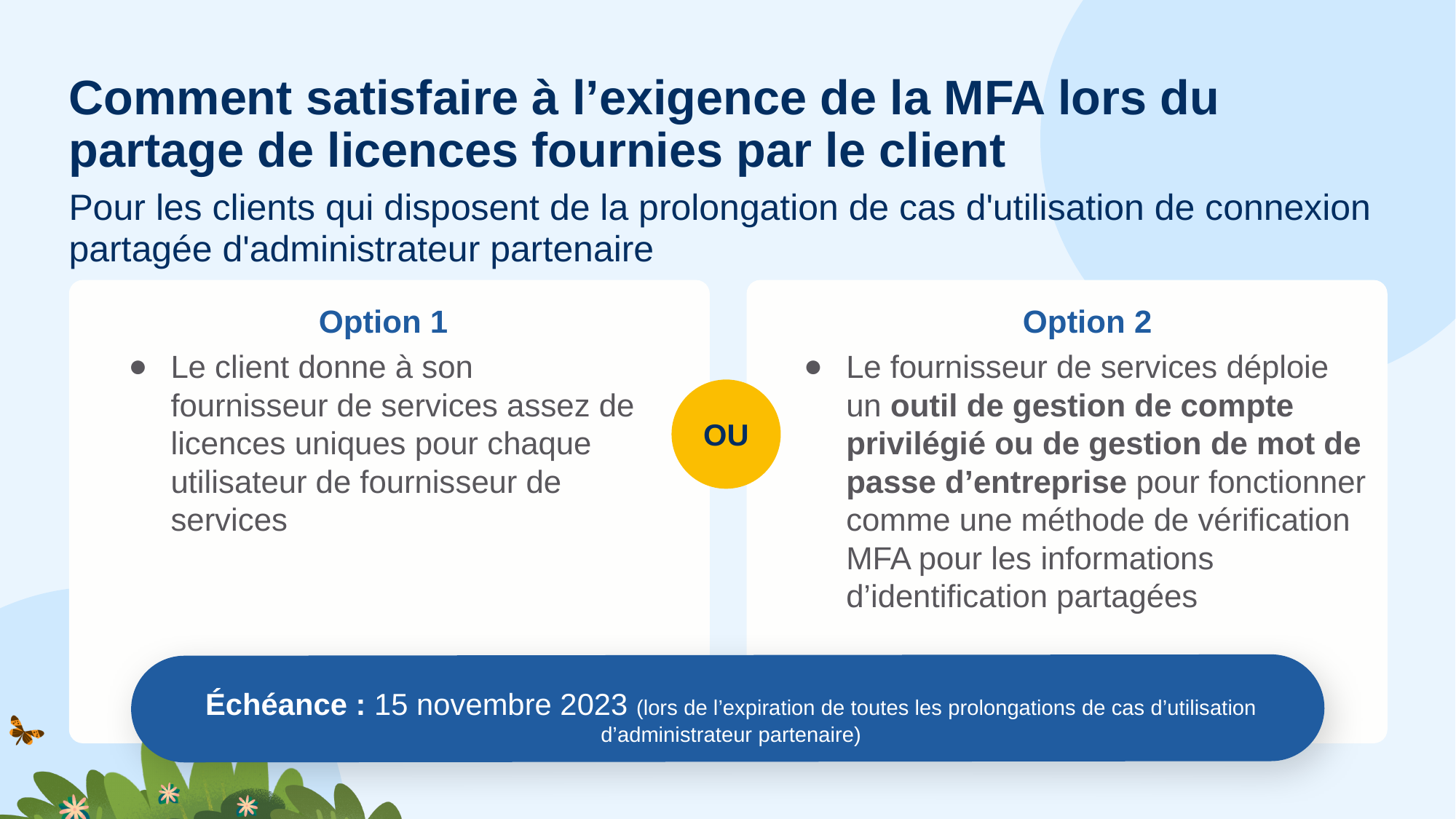

# Comment satisfaire à l’exigence de la MFA lors du partage de licences fournies par le client

Pour les clients qui disposent de la prolongation de cas d'utilisation de connexion partagée d'administrateur partenaire
Option 1
Le client donne à son fournisseur de services assez de licences uniques pour chaque utilisateur de fournisseur de services
Option 2
Le fournisseur de services déploie un outil de gestion de compte privilégié ou de gestion de mot de passe d’entreprise pour fonctionner comme une méthode de vérification MFA pour les informations d’identification partagées
OU
Échéance : 15 novembre 2023 (lors de l’expiration de toutes les prolongations de cas d’utilisation d’administrateur partenaire)